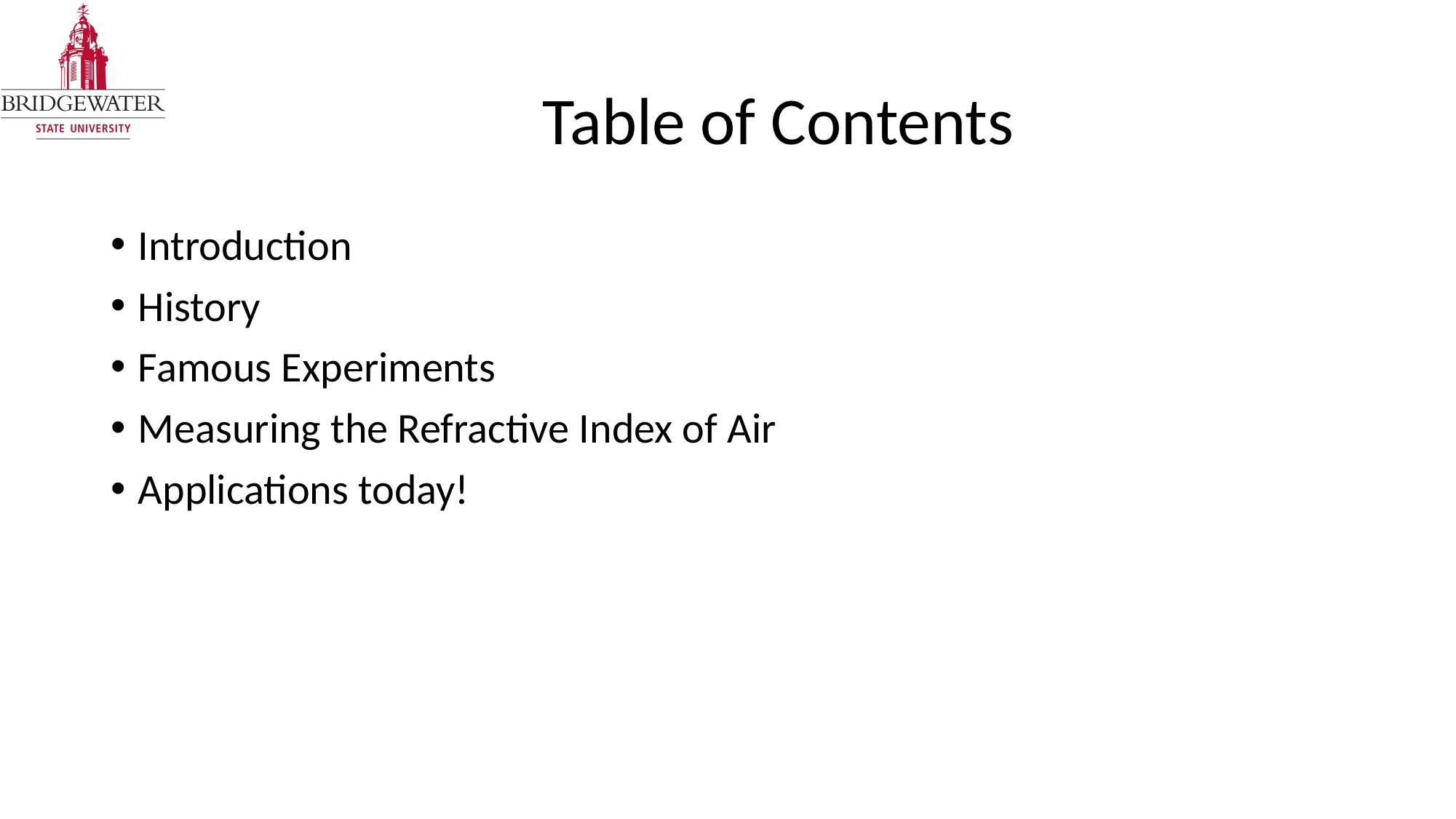

# Table of Contents
Introduction
History
Famous Experiments
Measuring the Refractive Index of Air
Applications today!